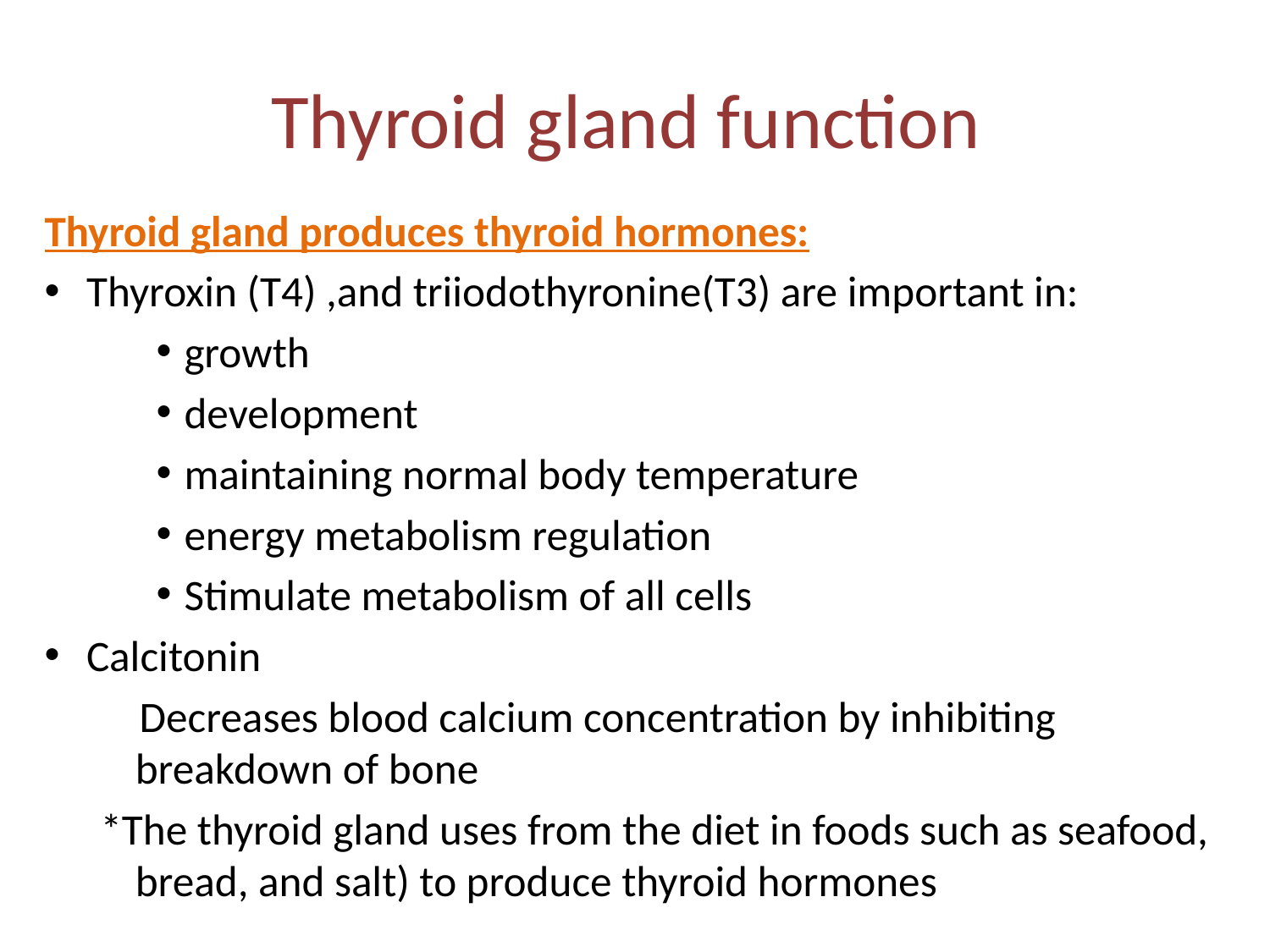

# Thyroid gland function

Thyroid gland produces thyroid hormones:
Thyroxin (T4) ,and triiodothyronine(T3) are important in:
growth
development
maintaining normal body temperature
energy metabolism regulation
Stimulate metabolism of all cells
Calcitonin
    Decreases blood calcium concentration by inhibiting breakdown of bone
*The thyroid gland uses from the diet in foods such as seafood, bread, and salt) to produce thyroid hormones